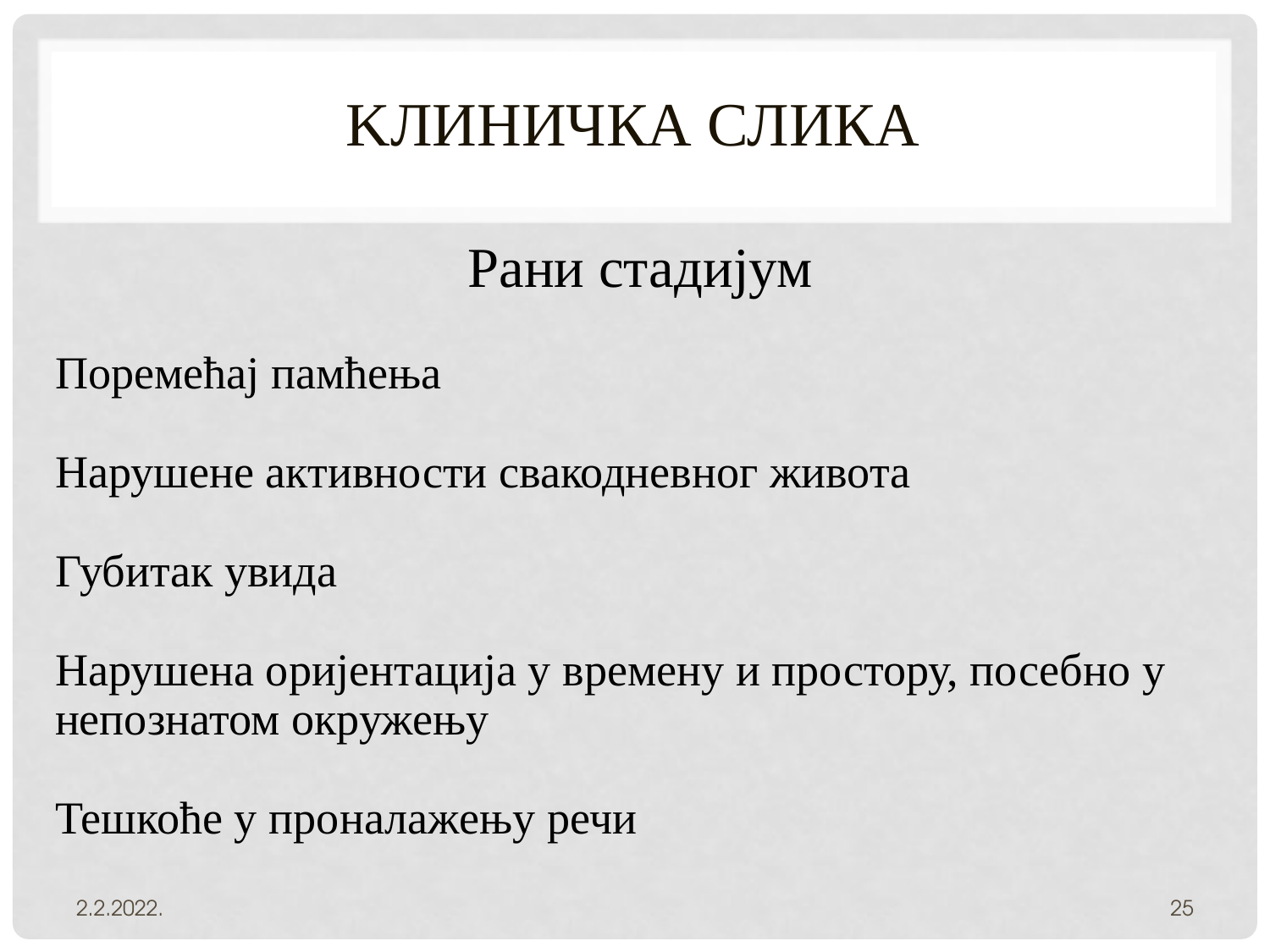

# Kлиничка слика
Рани стадијум

Поремећај памћења

Нарушене активности свакодневног живота

Губитак увида

Нарушена оријентација у времену и простору, посебно у непознатом окружењу

Тешкоће у проналажењу речи

2.2.2022.
25